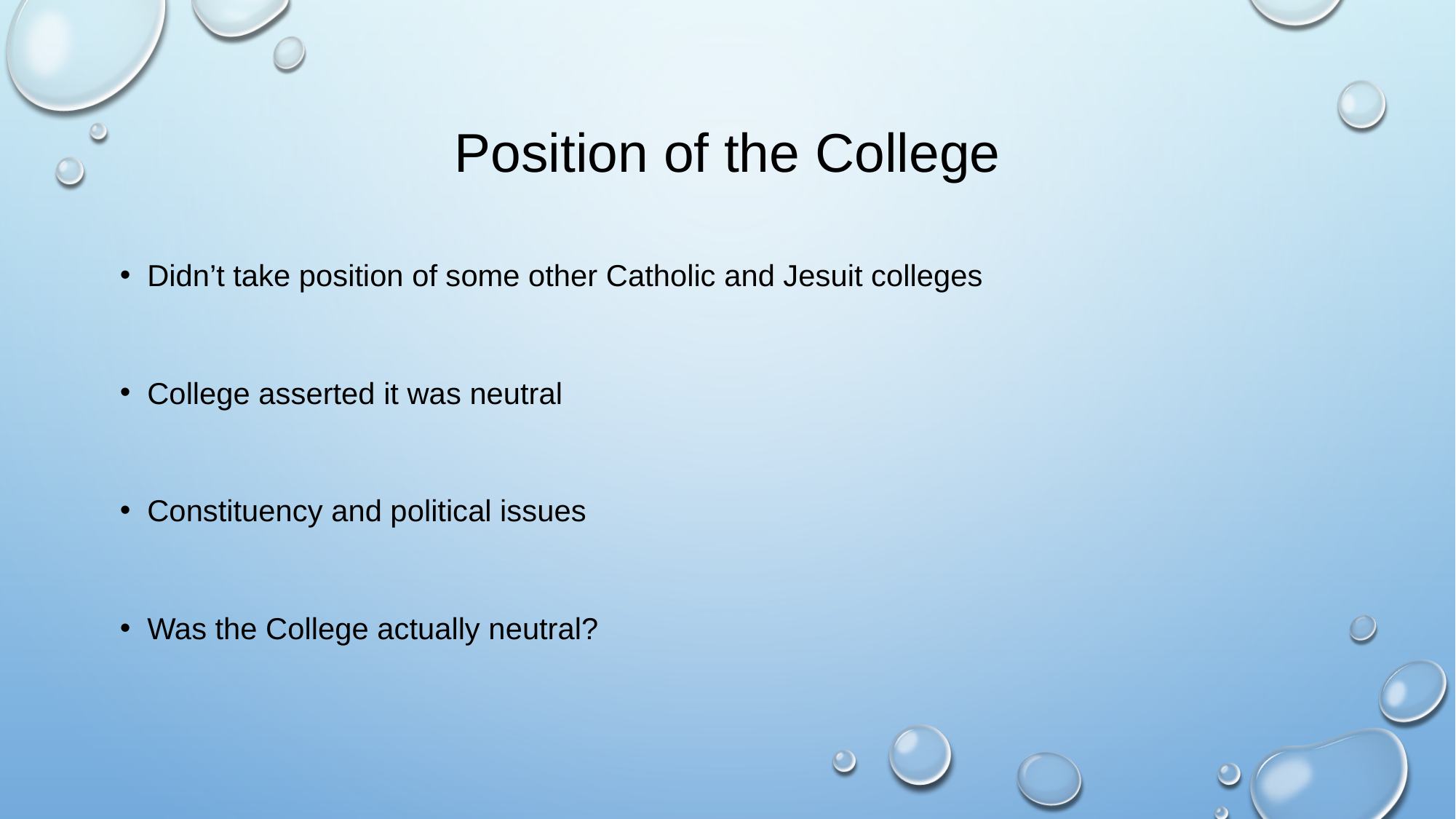

# Position of the College
Didn’t take position of some other Catholic and Jesuit colleges

College asserted it was neutral

Constituency and political issues

Was the College actually neutral?